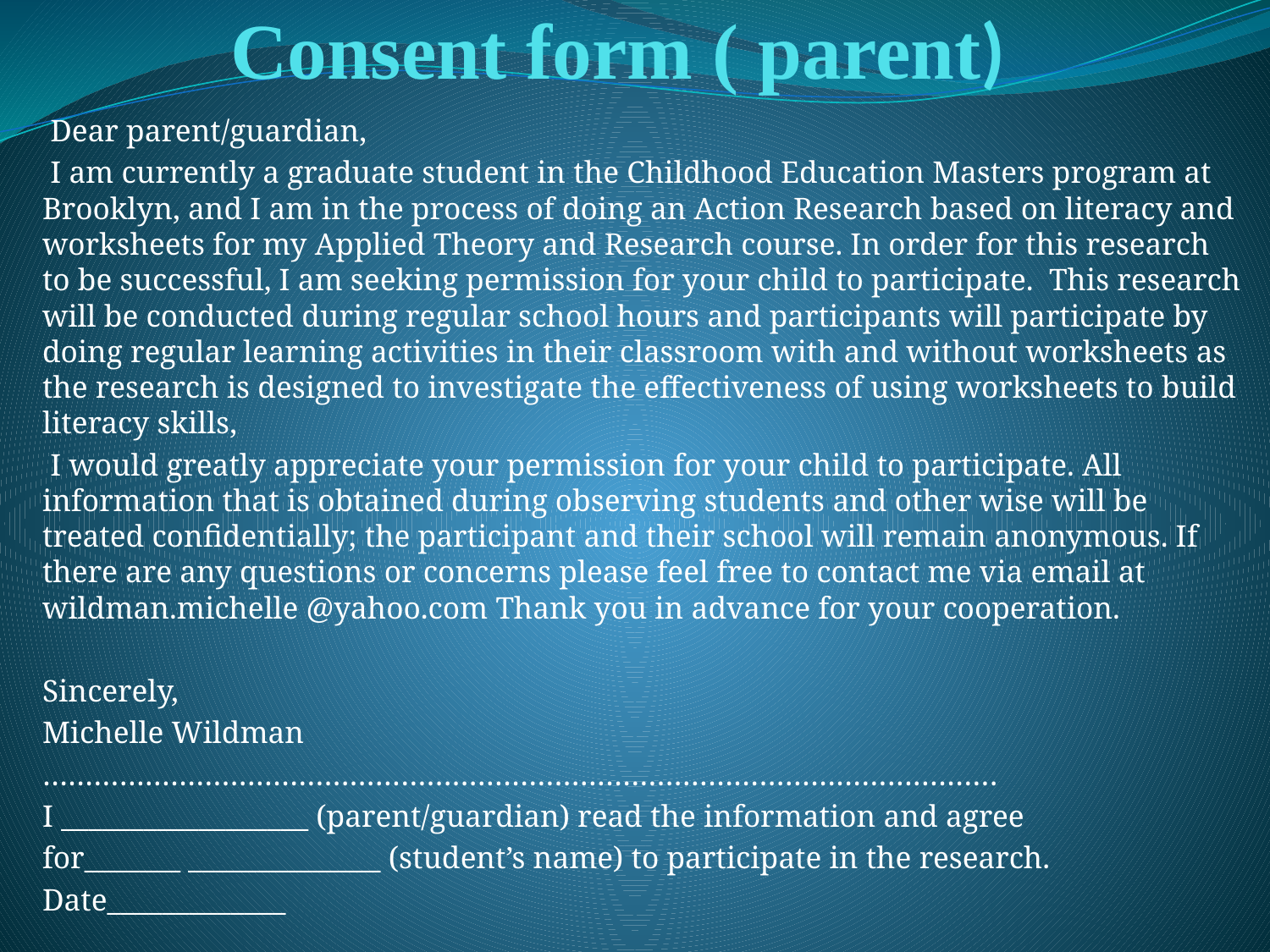

# Consent form ( parent)
 Dear parent/guardian,
 I am currently a graduate student in the Childhood Education Masters program at Brooklyn, and I am in the process of doing an Action Research based on literacy and worksheets for my Applied Theory and Research course. In order for this research to be successful, I am seeking permission for your child to participate.  This research will be conducted during regular school hours and participants will participate by doing regular learning activities in their classroom with and without worksheets as the research is designed to investigate the effectiveness of using worksheets to build literacy skills,
 I would greatly appreciate your permission for your child to participate. All information that is obtained during observing students and other wise will be treated confidentially; the participant and their school will remain anonymous. If there are any questions or concerns please feel free to contact me via email at wildman.michelle @yahoo.com Thank you in advance for your cooperation.

Sincerely,
Michelle Wildman
………………………………………………………………………………………………….
I __________________ (parent/guardian) read the information and agree
for_______ ______________ (student’s name) to participate in the research.
Date_____________